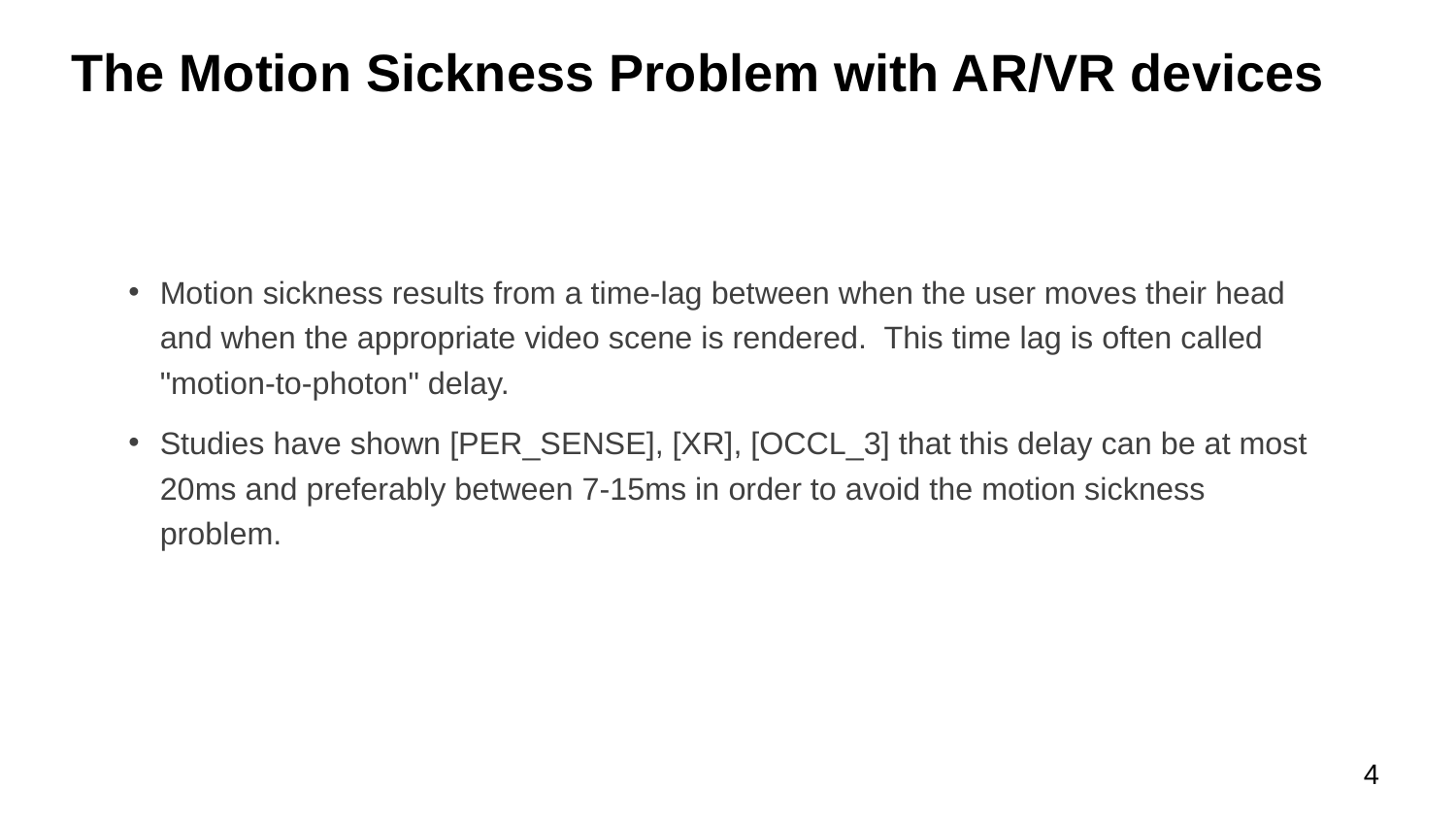

# The Motion Sickness Problem with AR/VR devices
Motion sickness results from a time-lag between when the user moves their head and when the appropriate video scene is rendered.  This time lag is often called "motion-to-photon" delay.
Studies have shown [PER_SENSE], [XR], [OCCL_3] that this delay can be at most 20ms and preferably between 7-15ms in order to avoid the motion sickness problem.

4